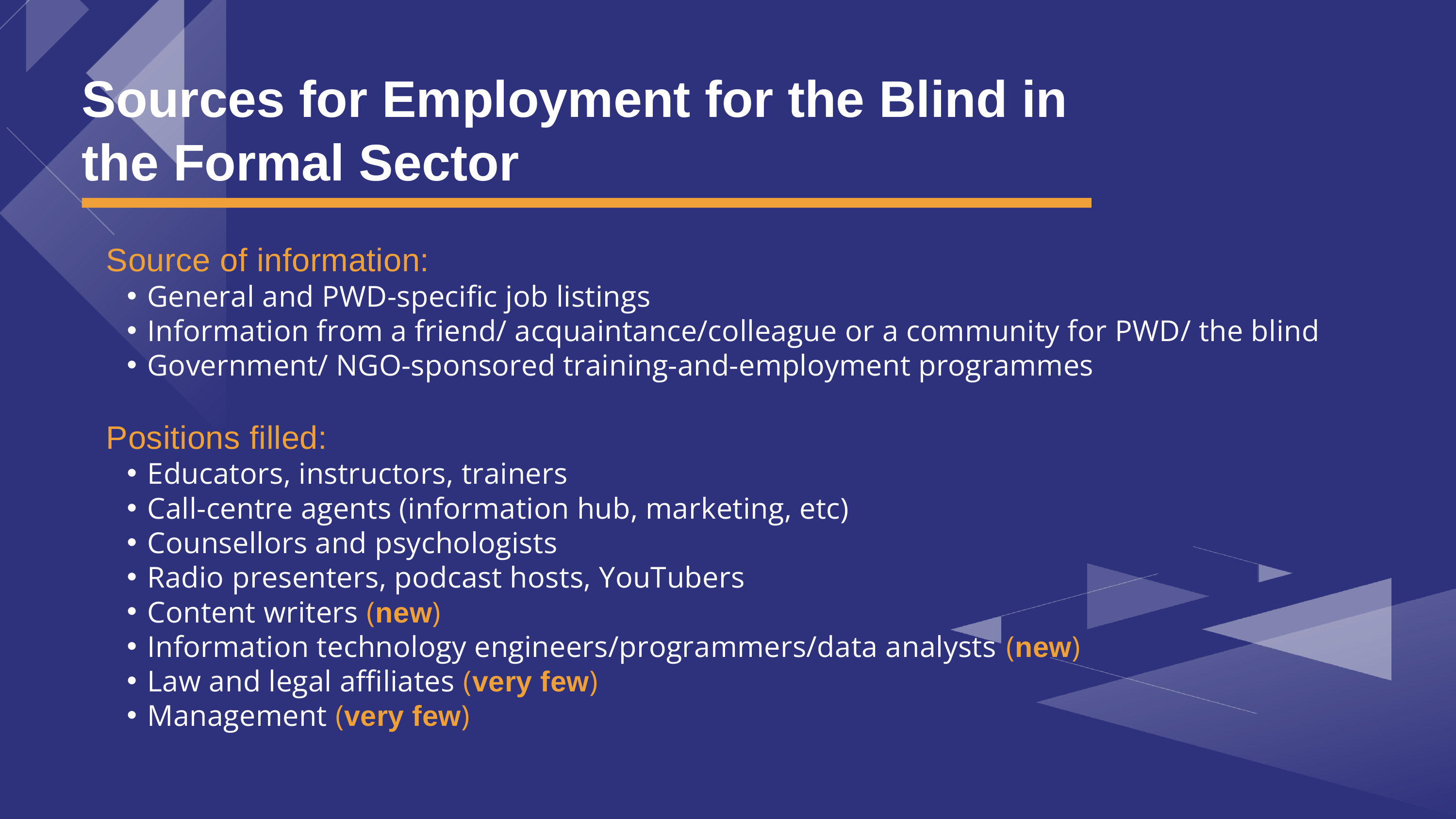

Sources for Employment for the Blind in the Formal Sector

Source of information:
General and PWD-specific job listings
Information from a friend/ acquaintance/colleague or a community for PWD/ the blind
Government/ NGO-sponsored training-and-employment programmes

Positions filled:
Educators, instructors, trainers
Call-centre agents (information hub, marketing, etc)
Counsellors and psychologists
Radio presenters, podcast hosts, YouTubers
Content writers (new)
Information technology engineers/programmers/data analysts (new)
Law and legal affiliates (very few)
Management (very few)